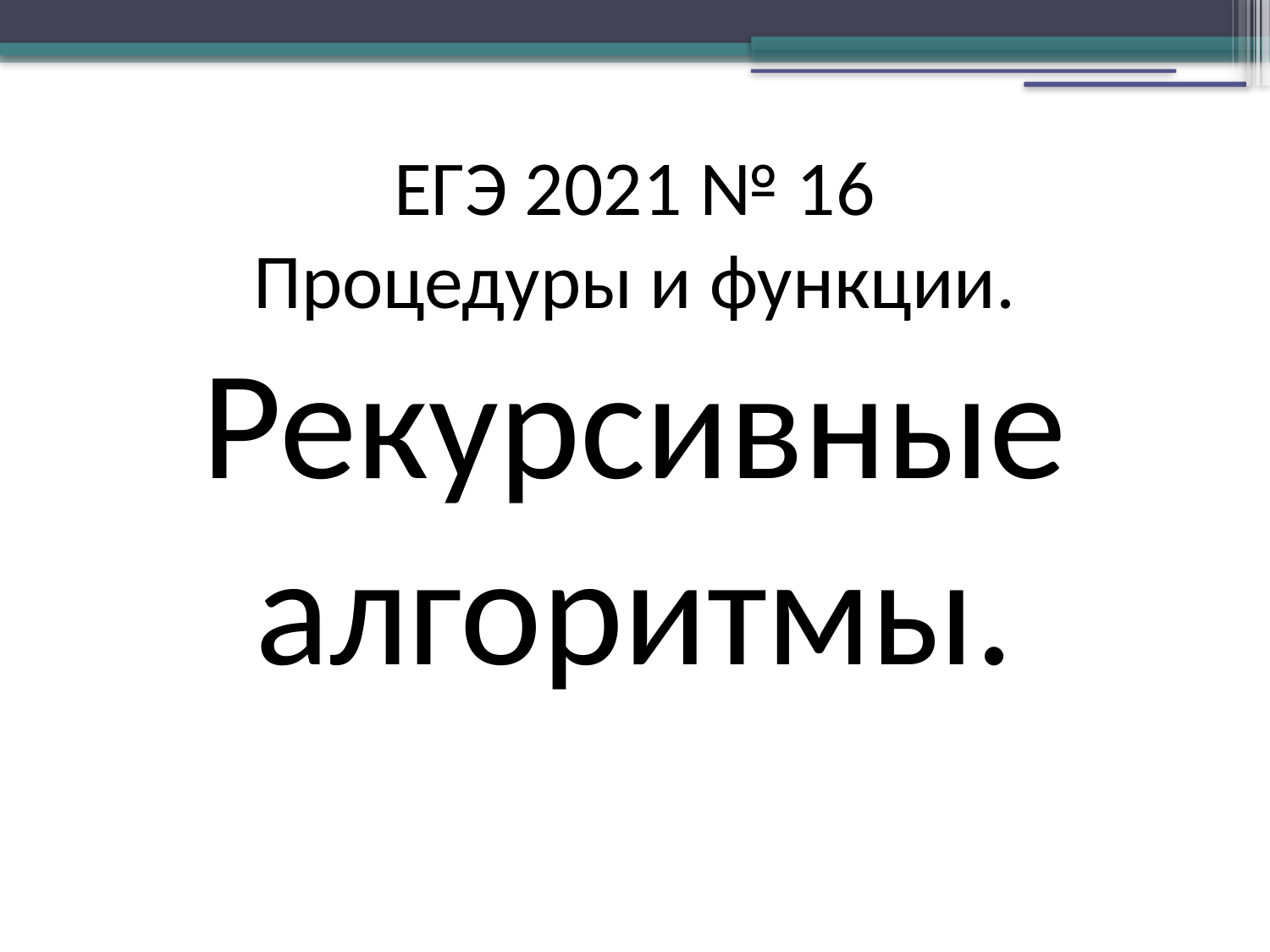

ЕГЭ 2021 № 16
Процедуры и функции. Рекурсивные алгоритмы.